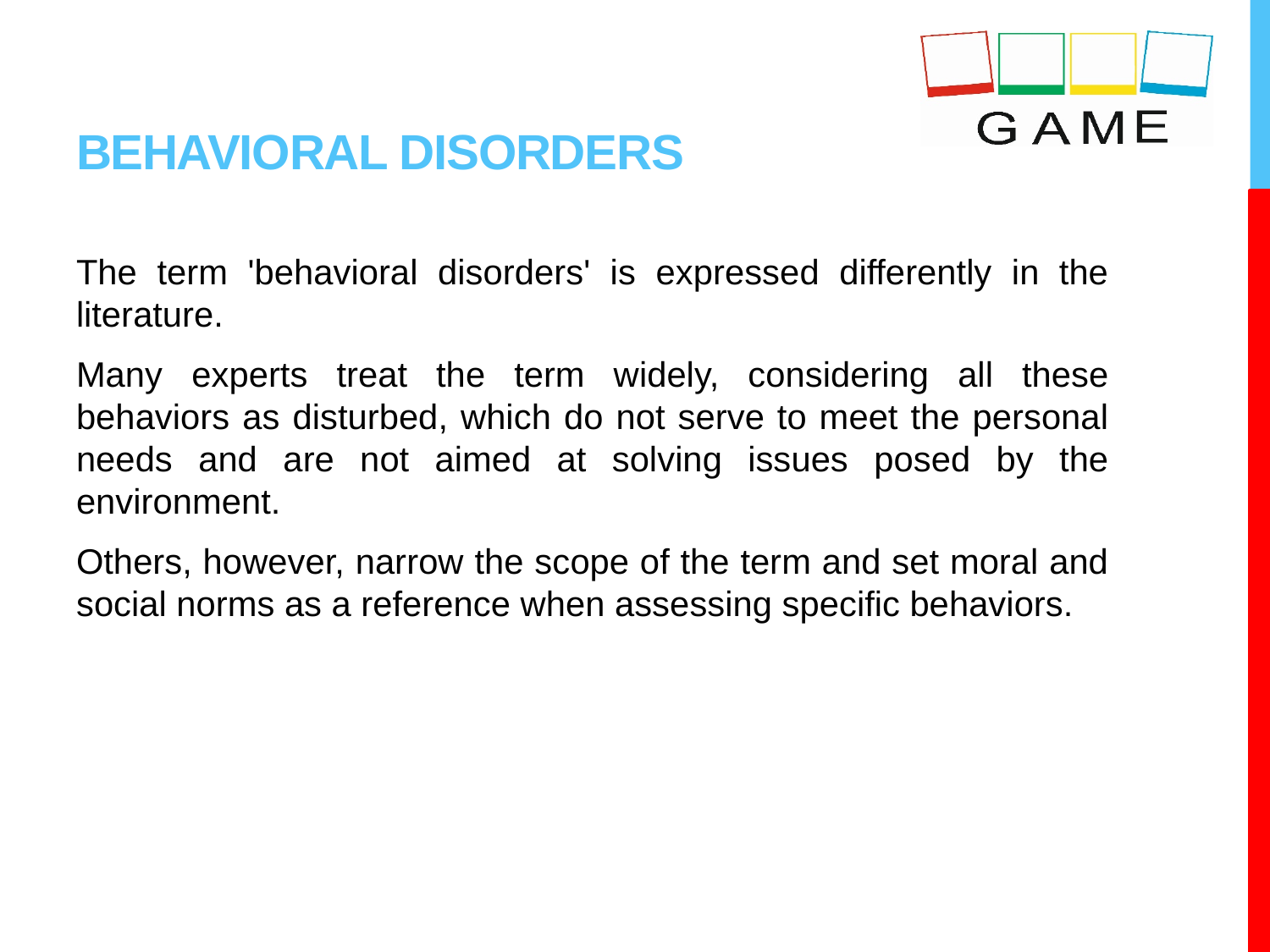

# behavioral disorders
The term 'behavioral disorders' is expressed differently in the literature.
Many experts treat the term widely, considering all these behaviors as disturbed, which do not serve to meet the personal needs and are not aimed at solving issues posed by the environment.
Others, however, narrow the scope of the term and set moral and social norms as a reference when assessing specific behaviors.